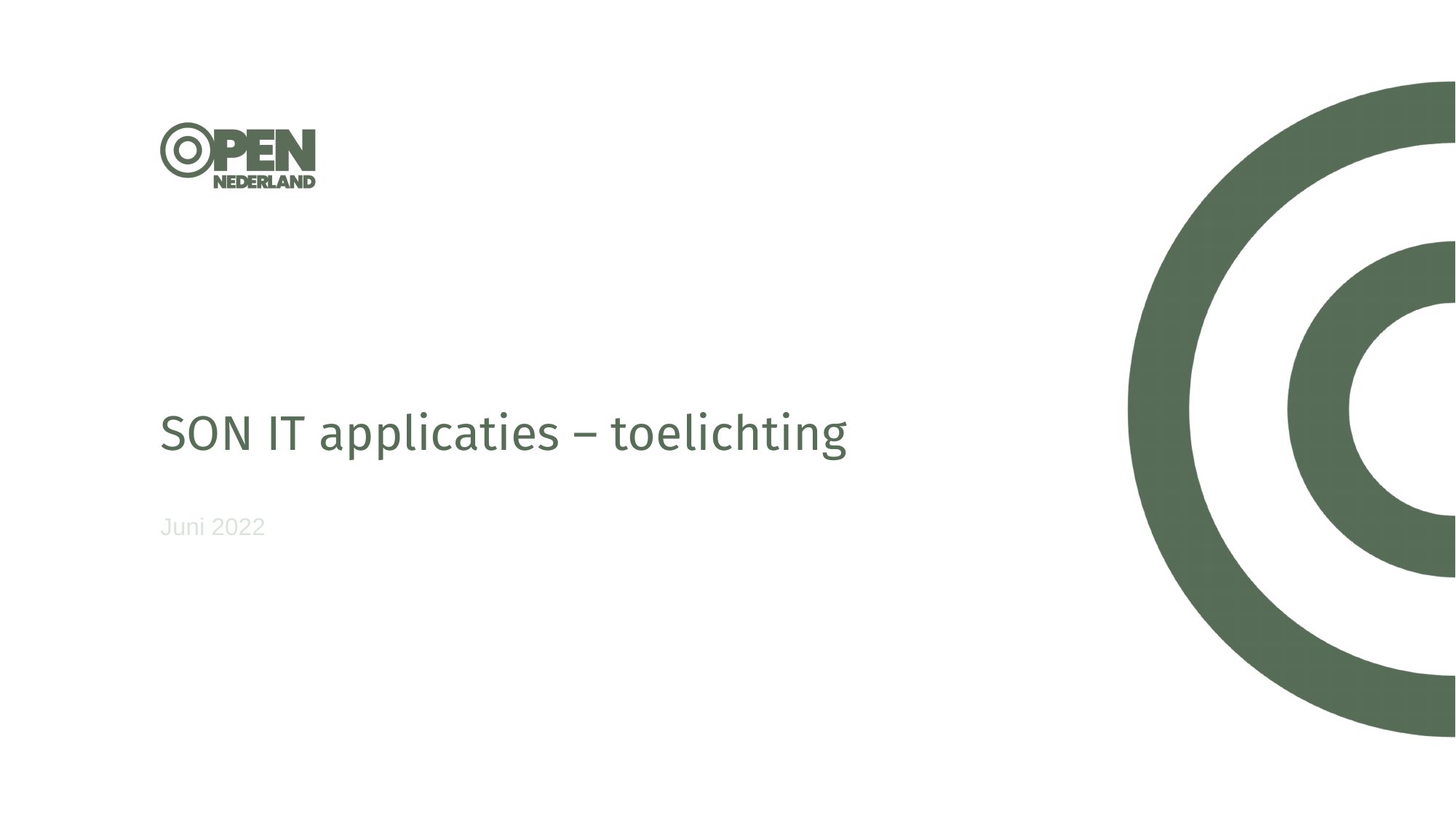

# SON IT applicaties – toelichting
Juni 2022